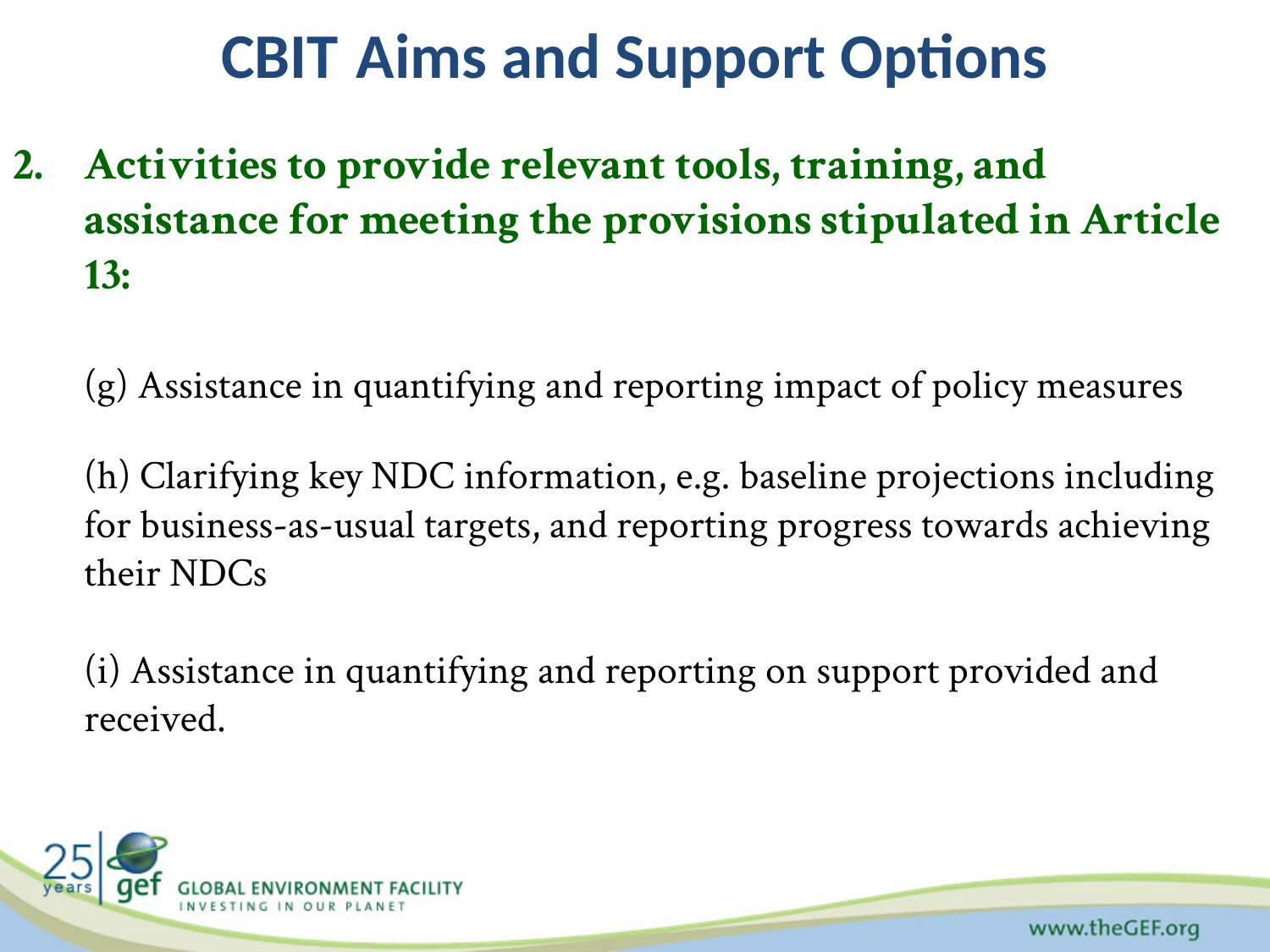

# CBIT Aims and Support Options
Activities to provide relevant tools, training, and assistance for meeting the provisions stipulated in Article 13:
(g) Assistance in quantifying and reporting impact of policy measures
(h) Clarifying key NDC information, e.g. baseline projections including for business-as-usual targets, and reporting progress towards achieving their NDCs
(i) Assistance in quantifying and reporting on support provided and received.